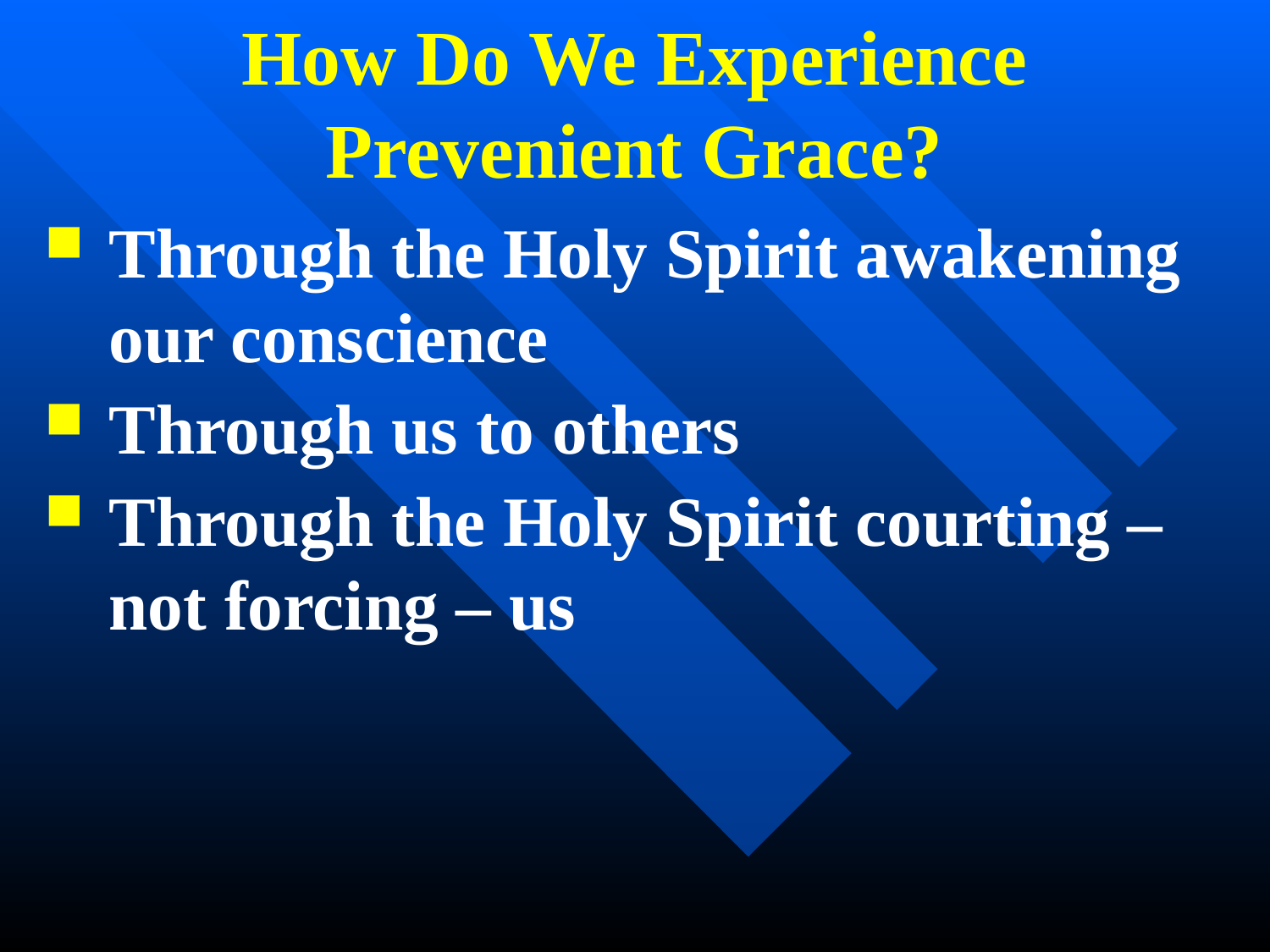

# How Do We Experience Prevenient Grace?
Through the Holy Spirit awakening our conscience
Through us to others
Through the Holy Spirit courting – not forcing – us